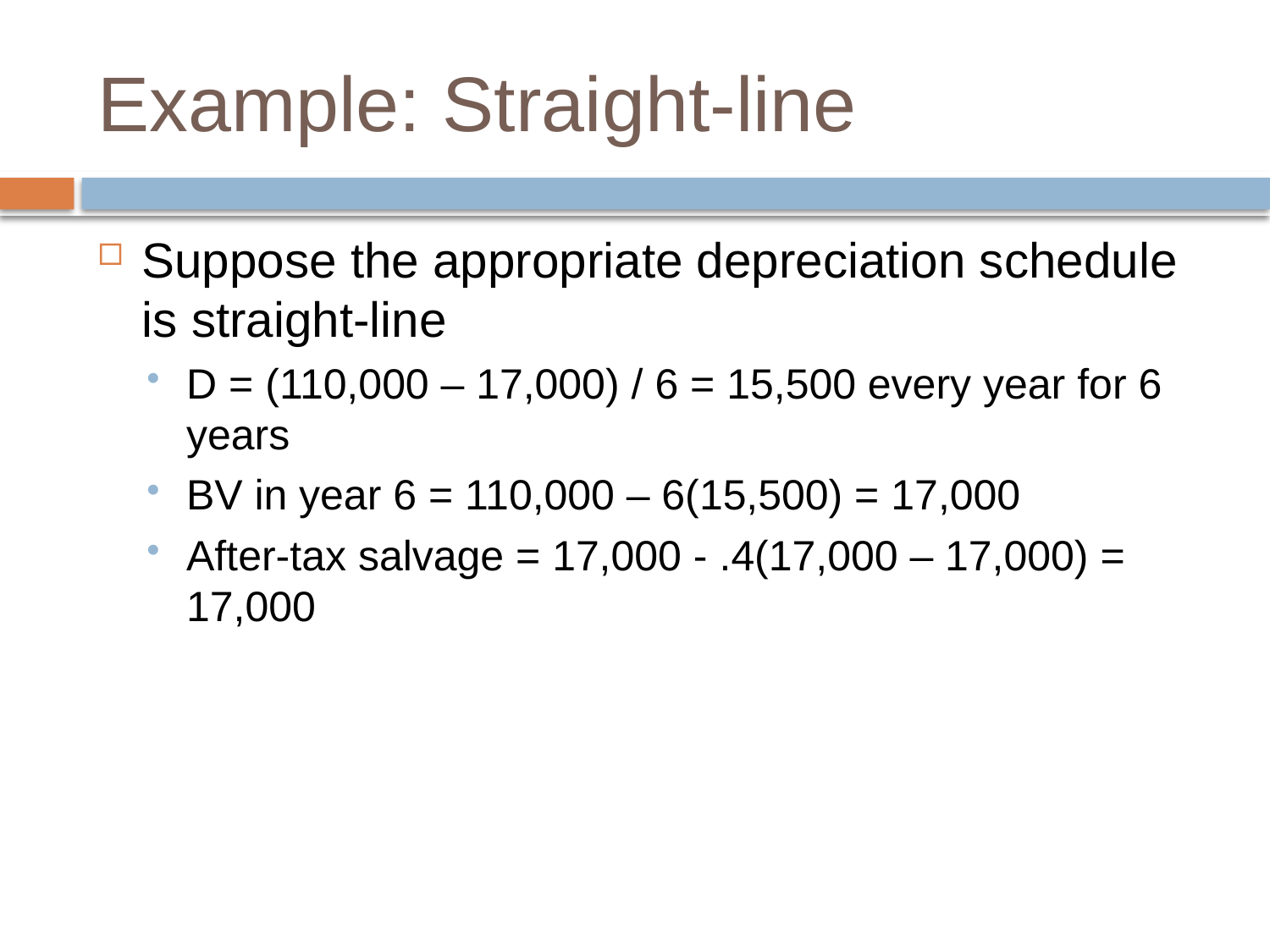

# Example: Straight-line
Suppose the appropriate depreciation schedule is straight-line
D = (110,000 – 17,000) / 6 = 15,500 every year for 6 years
BV in year 6 = 110,000 – 6(15,500) = 17,000
After-tax salvage = 17,000 - .4(17,000 – 17,000) = 17,000